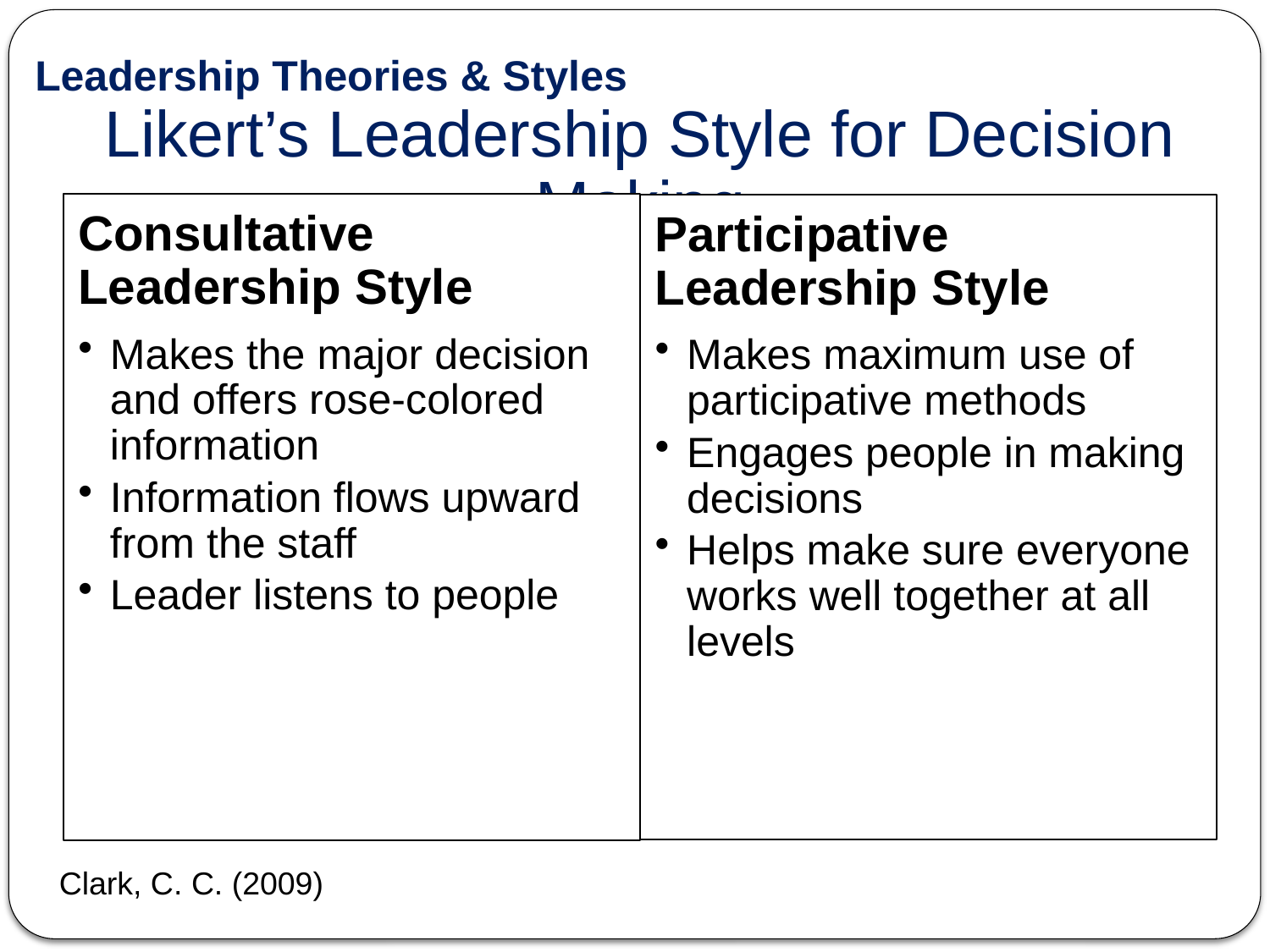

Leadership Theories & Styles
Likert’s Leadership Style for Decision Making
Consultative Leadership Style
Makes the major decision and offers rose-colored information
Information flows upward from the staff
Leader listens to people
Participative Leadership Style
Makes maximum use of participative methods
Engages people in making decisions
Helps make sure everyone works well together at all levels
Clark, C. C. (2009)